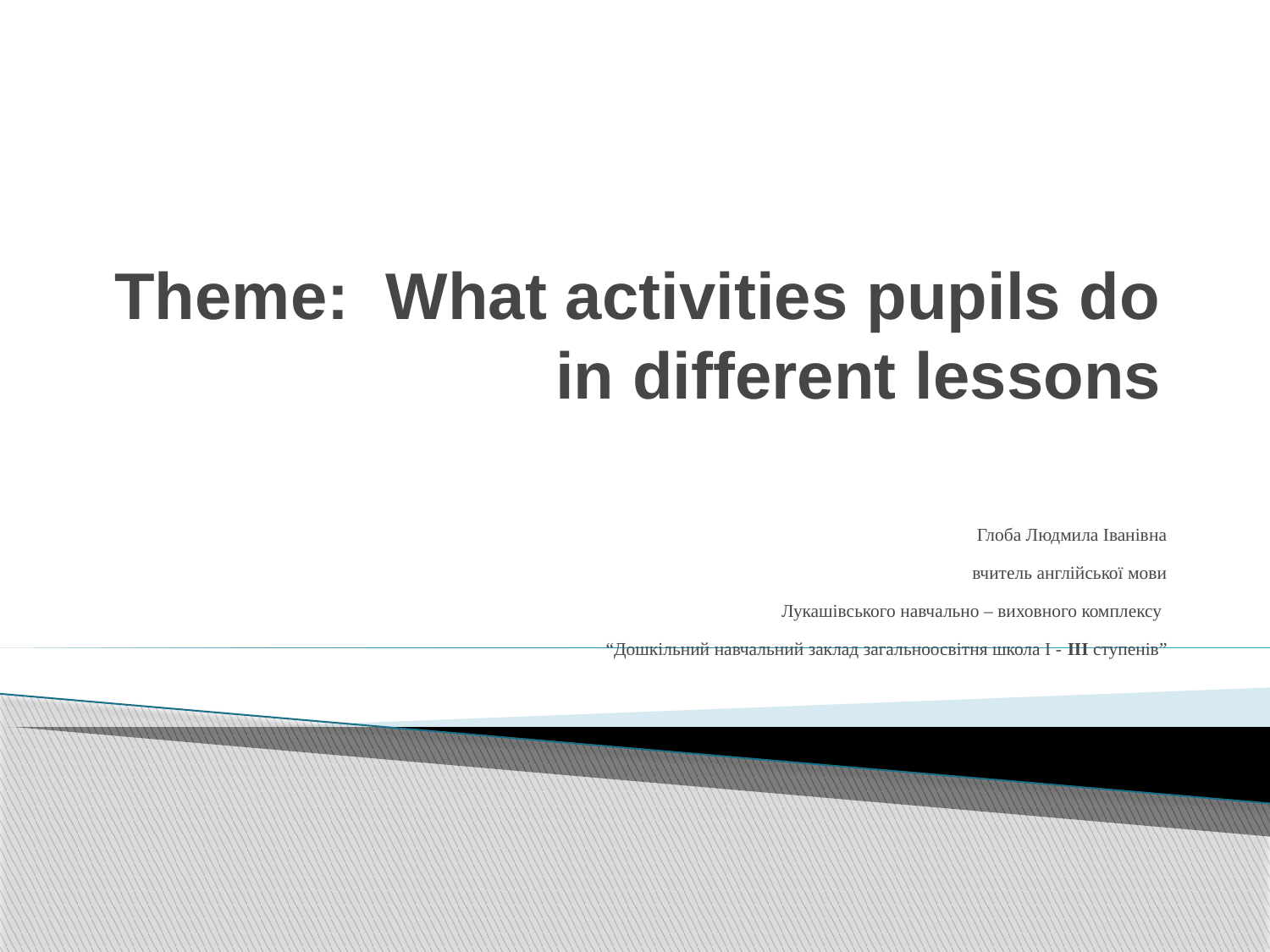

# Theme:  What activities pupils do in different lessons
Глоба Людмила Іванівна
вчитель англійської мови
Лукашівського навчально – виховного комплексу
“Дошкільний навчальний заклад загальноосвітня школа I - III ступенів”